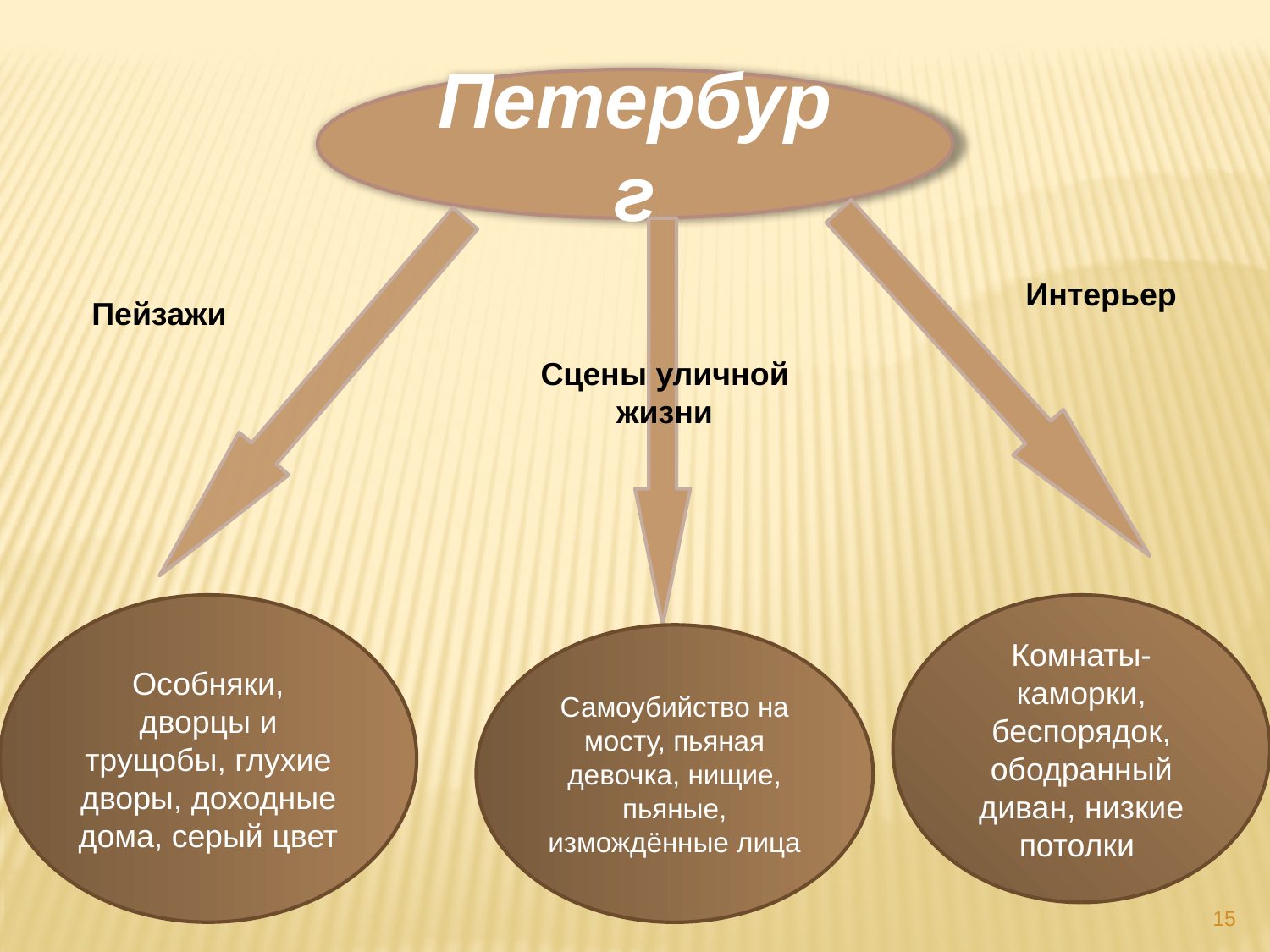

Петербург

Интерьер
Пейзажи
Сцены уличной жизни
Особняки, дворцы и трущобы, глухие дворы, доходные дома, серый цвет
Комнаты-каморки, беспорядок, ободранный диван, низкие потолки
Самоубийство на мосту, пьяная девочка, нищие, пьяные, измождённые лица
15